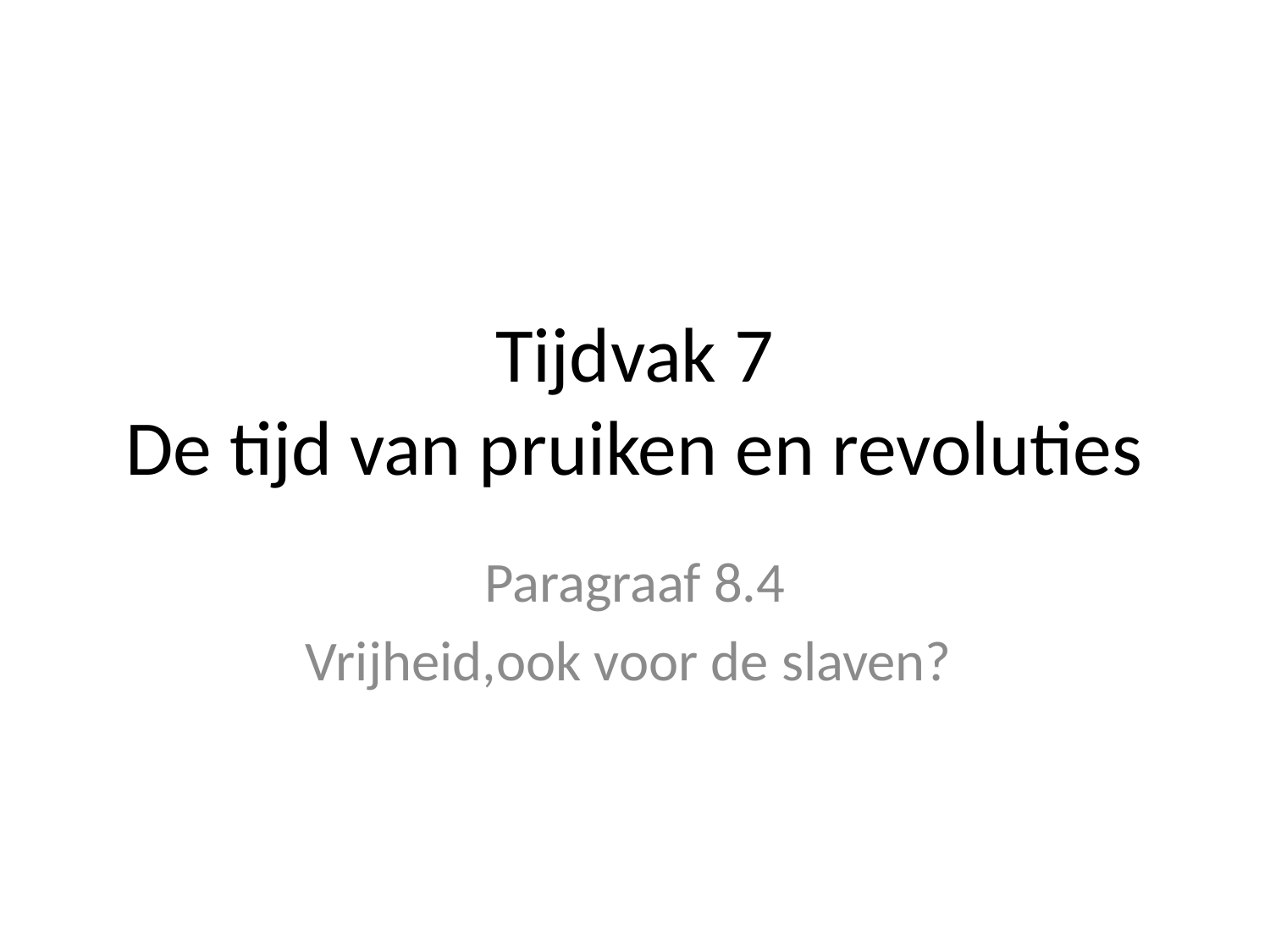

# Tijdvak 7 De tijd van pruiken en revoluties
Paragraaf 8.4
Vrijheid,ook voor de slaven?